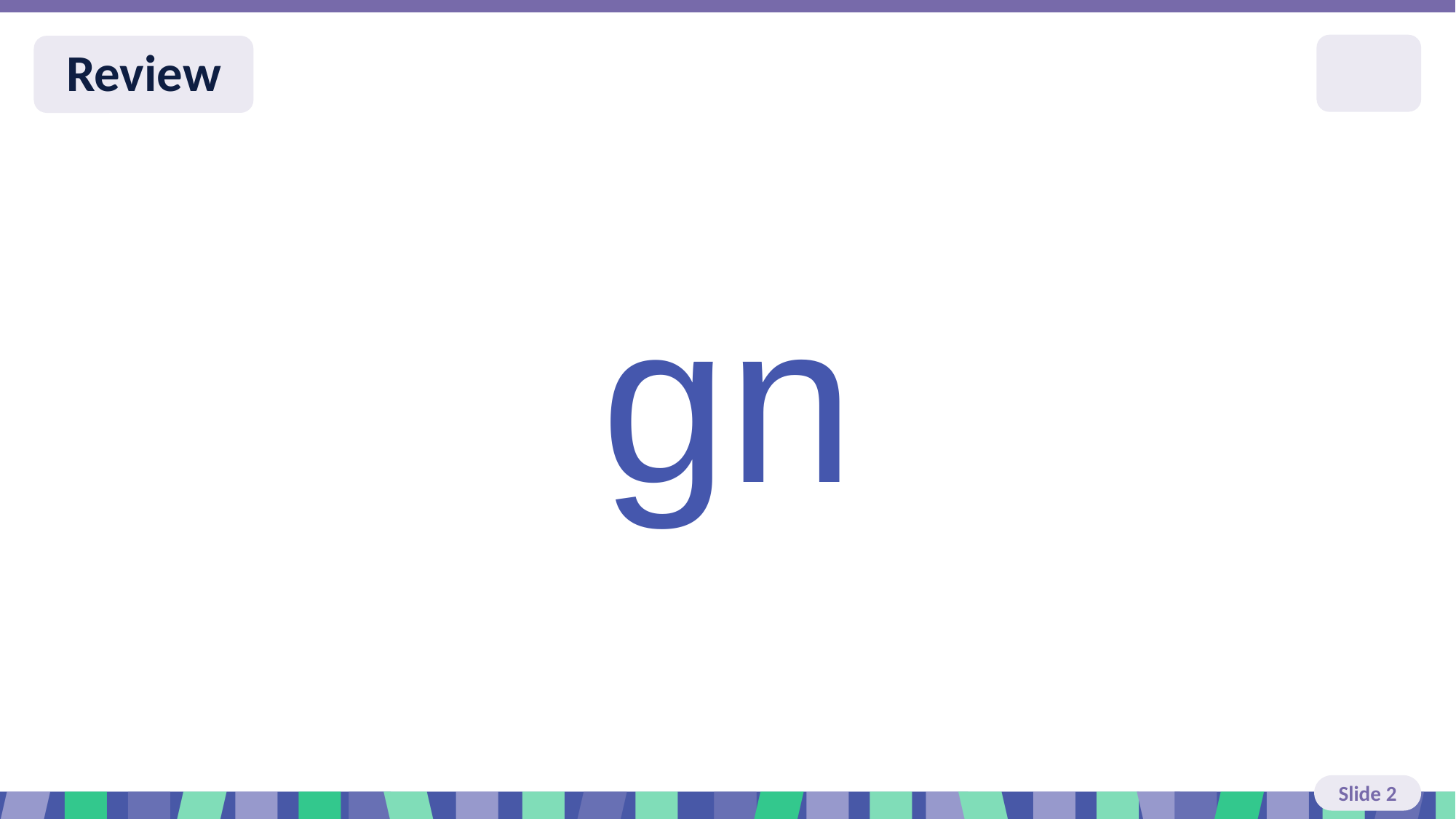

# Slide 2 Review You do
gn